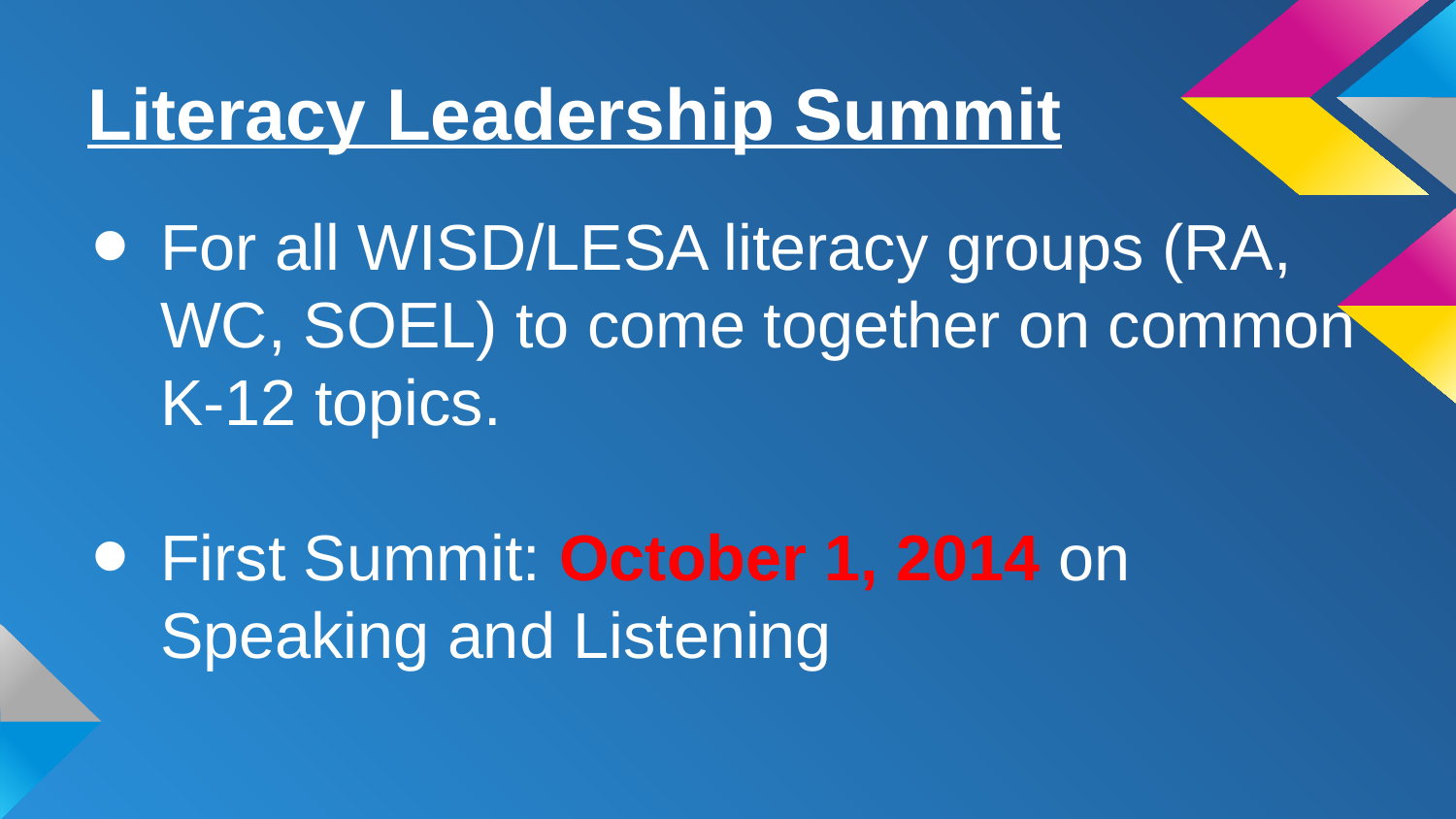

# Literacy Leadership Summit
For all WISD/LESA literacy groups (RA, WC, SOEL) to come together on common K-12 topics.

First Summit: October 1, 2014 on Speaking and Listening